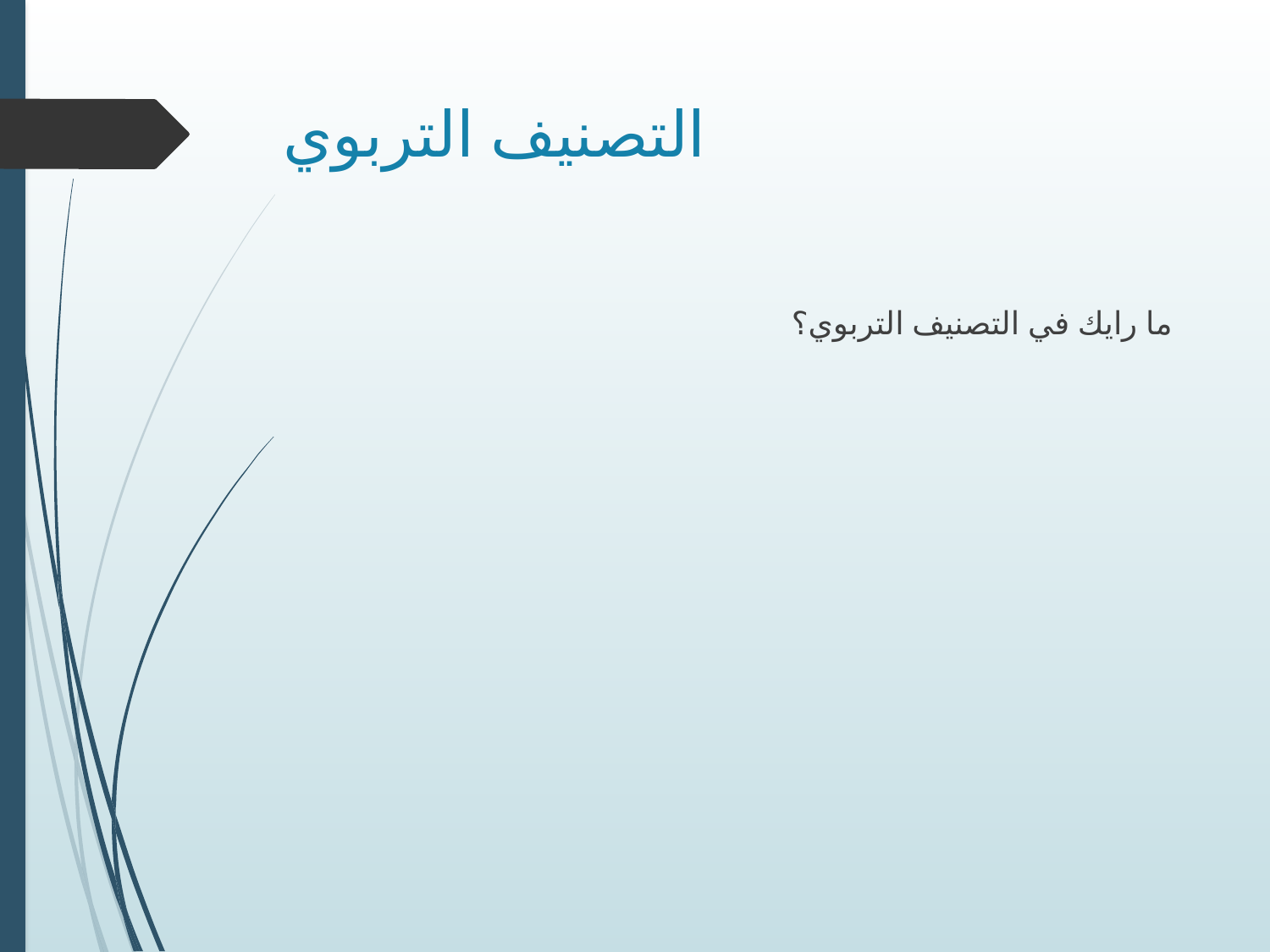

# التصنيف التربوي
ما رايك في التصنيف التربوي؟